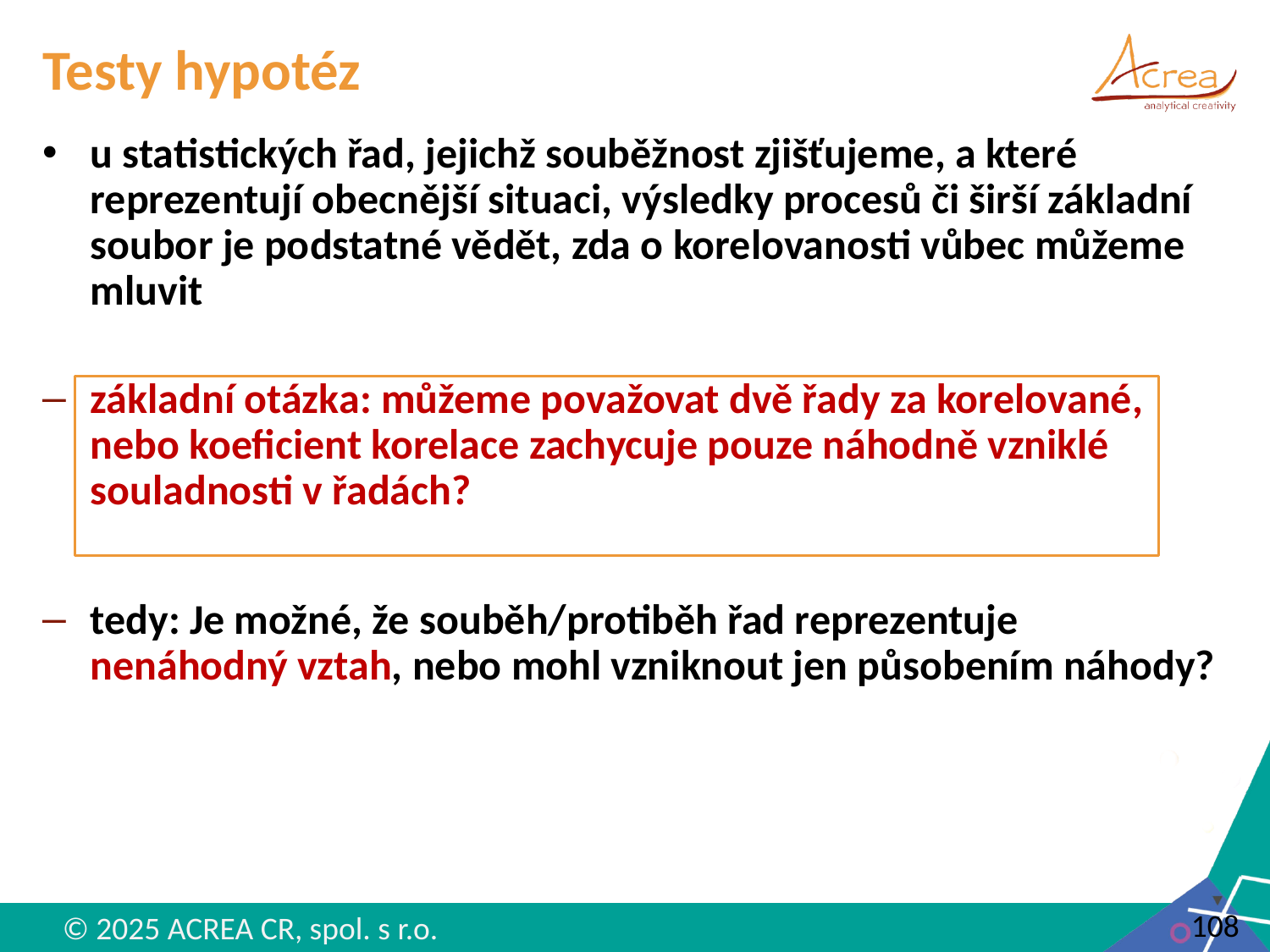

# Testy hypotéz
u statistických řad, jejichž souběžnost zjišťujeme, a které reprezentují obecnější situaci, výsledky procesů či širší základní soubor je podstatné vědět, zda o korelovanosti vůbec můžeme mluvit

základní otázka: můžeme považovat dvě řady za korelované, nebo koeficient korelace zachycuje pouze náhodně vzniklé souladnosti v řadách?

tedy: Je možné, že souběh/protiběh řad reprezentuje nenáhodný vztah, nebo mohl vzniknout jen působením náhody?

108